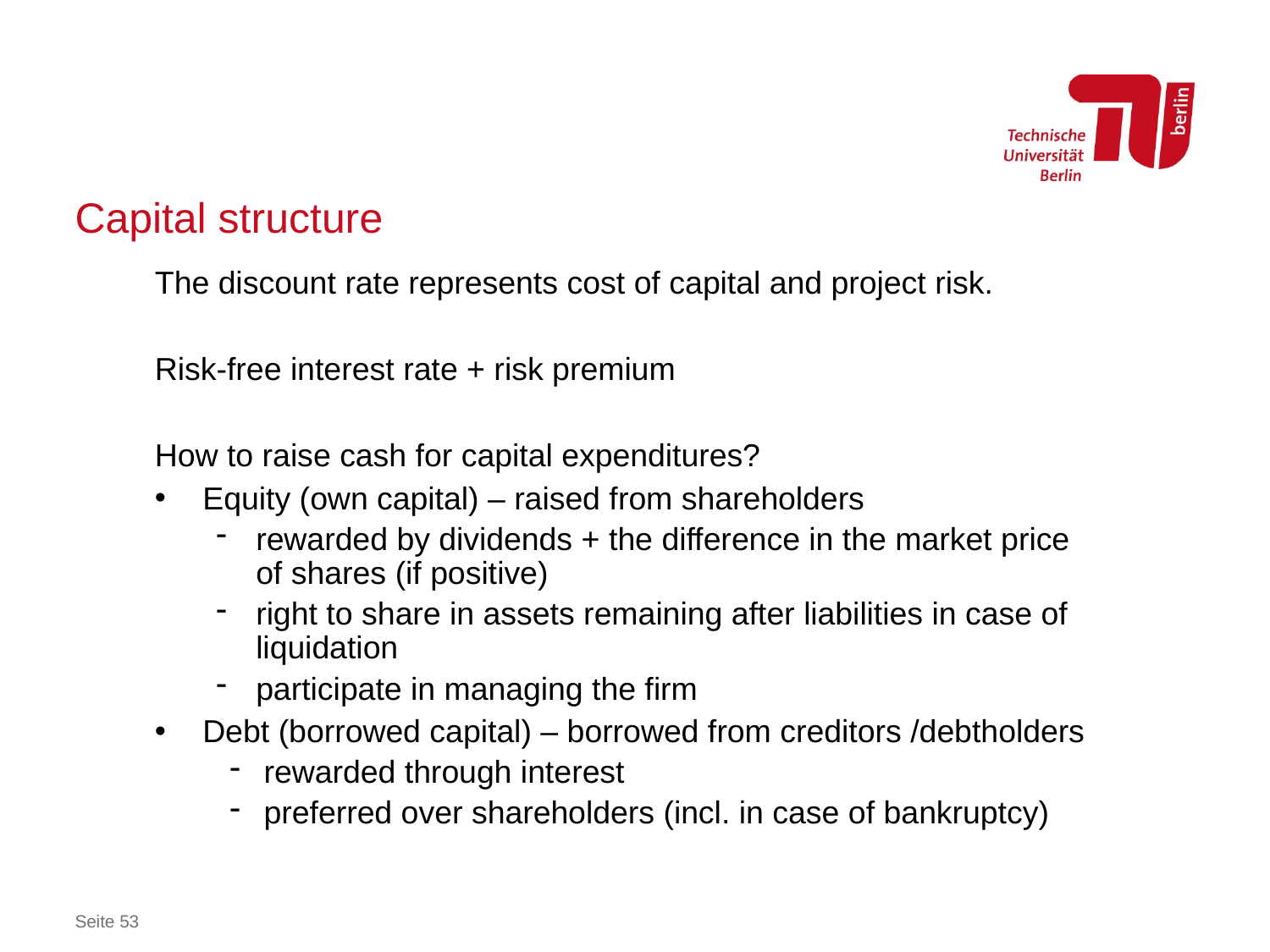

# Capital structure
The discount rate represents cost of capital and project risk.

Risk-free interest rate + risk premium

How to raise cash for capital expenditures?
Equity (own capital) – raised from shareholders
rewarded by dividends + the difference in the market price of shares (if positive)
right to share in assets remaining after liabilities in case of liquidation
participate in managing the firm
Debt (borrowed capital) – borrowed from creditors /debtholders
rewarded through interest
preferred over shareholders (incl. in case of bankruptcy)

Seite 53